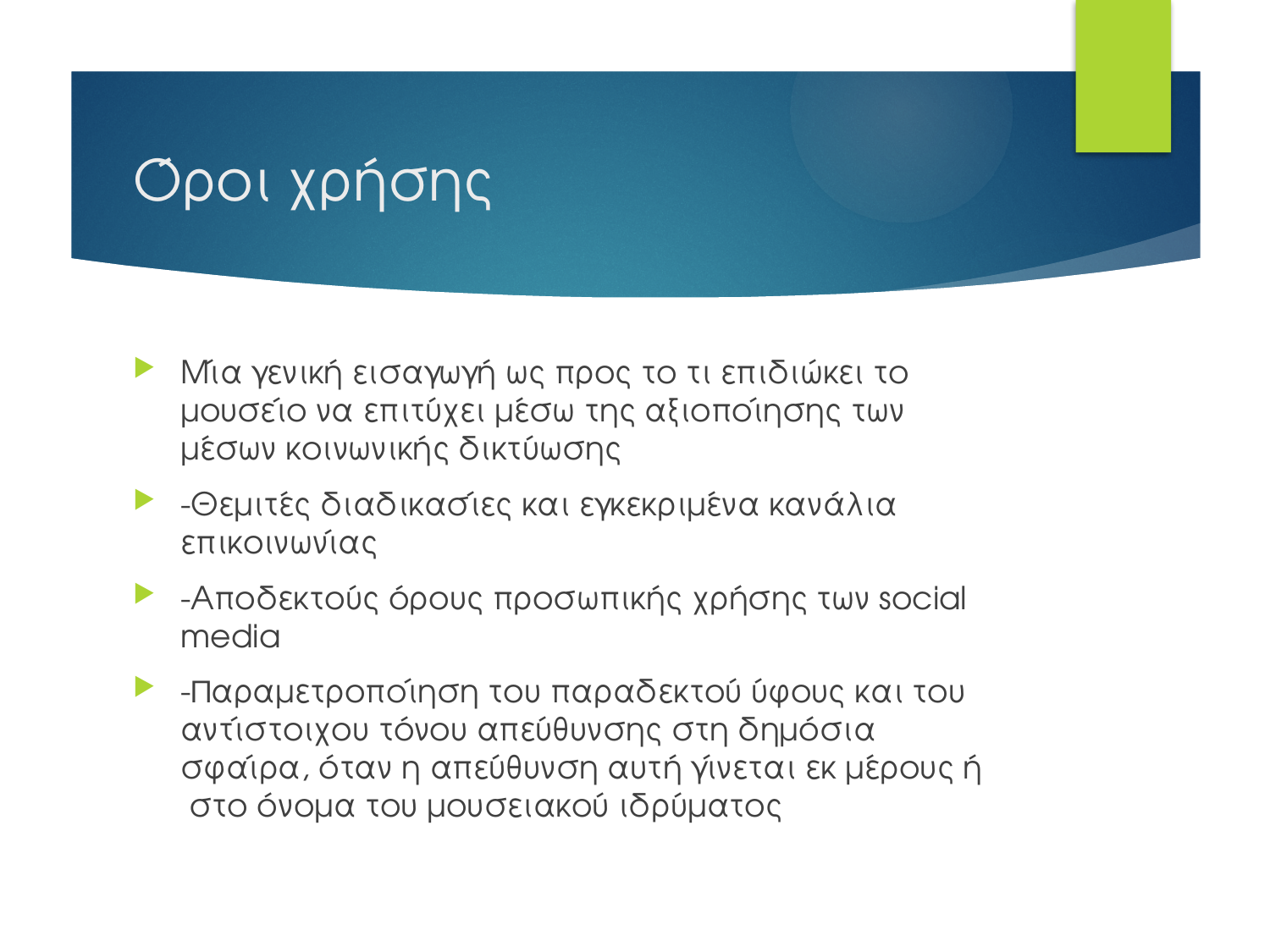

# Όροι χρήσης
Μία γενική εισαγωγή ως προς το τι επιδιώκει το μουσείο να επιτύχει μέσω της αξιοποίησης των μέσων κοινωνικής δικτύωσης
-Θεμιτές διαδικασίες και εγκεκριμένα κανάλια επικοινωνίας
-Αποδεκτούς όρους προσωπικής χρήσης των social media
-Παραμετροποίηση του παραδεκτού ύφους και του αντίστοιχου τόνου απεύθυνσης στη δημόσια σφαίρα, όταν η απεύθυνση αυτή γίνεται εκ μέρους ή  στο όνομα του μουσειακού ιδρύματος